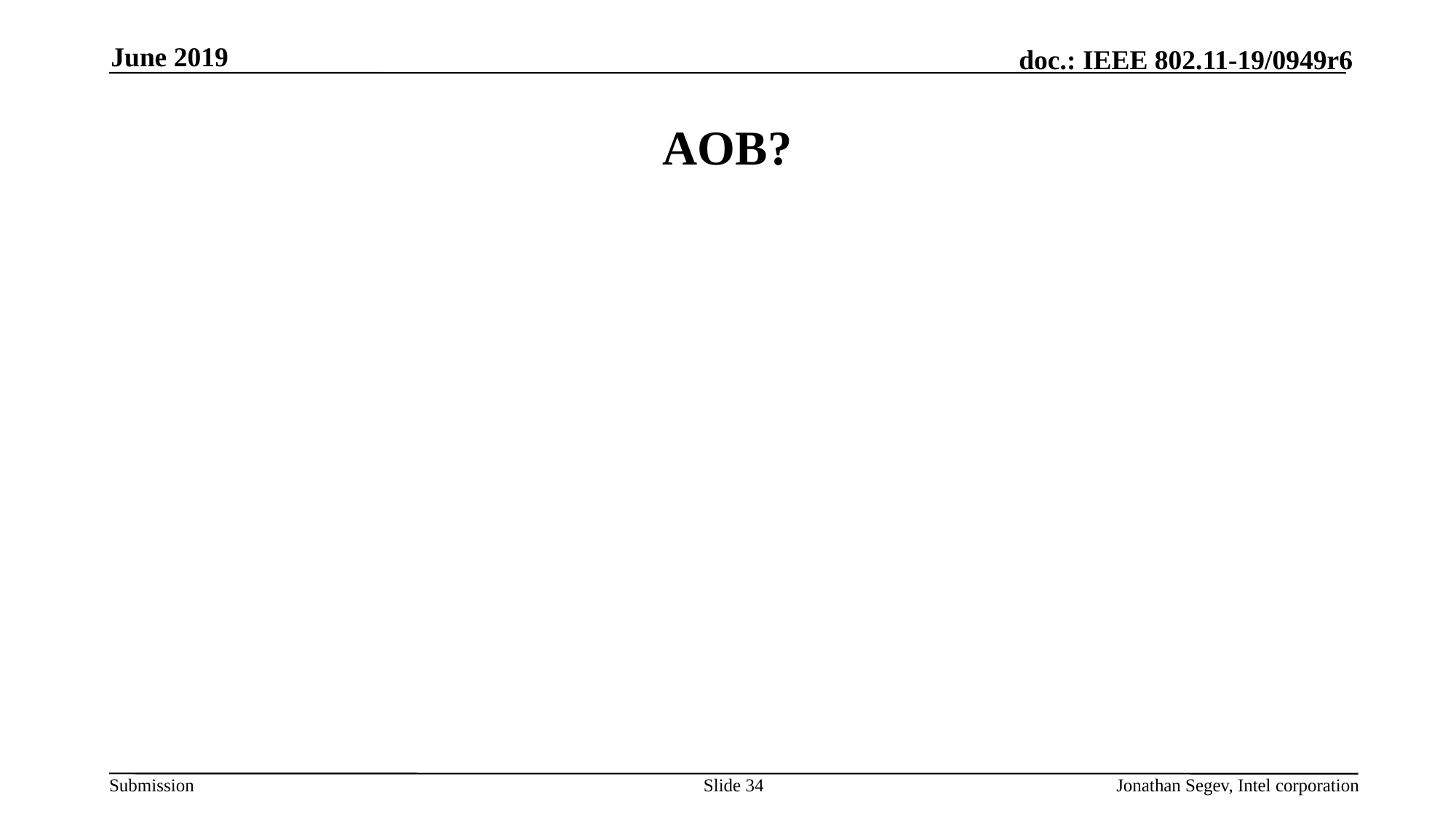

June 2019
# AOB?

Slide 34
Jonathan Segev, Intel corporation